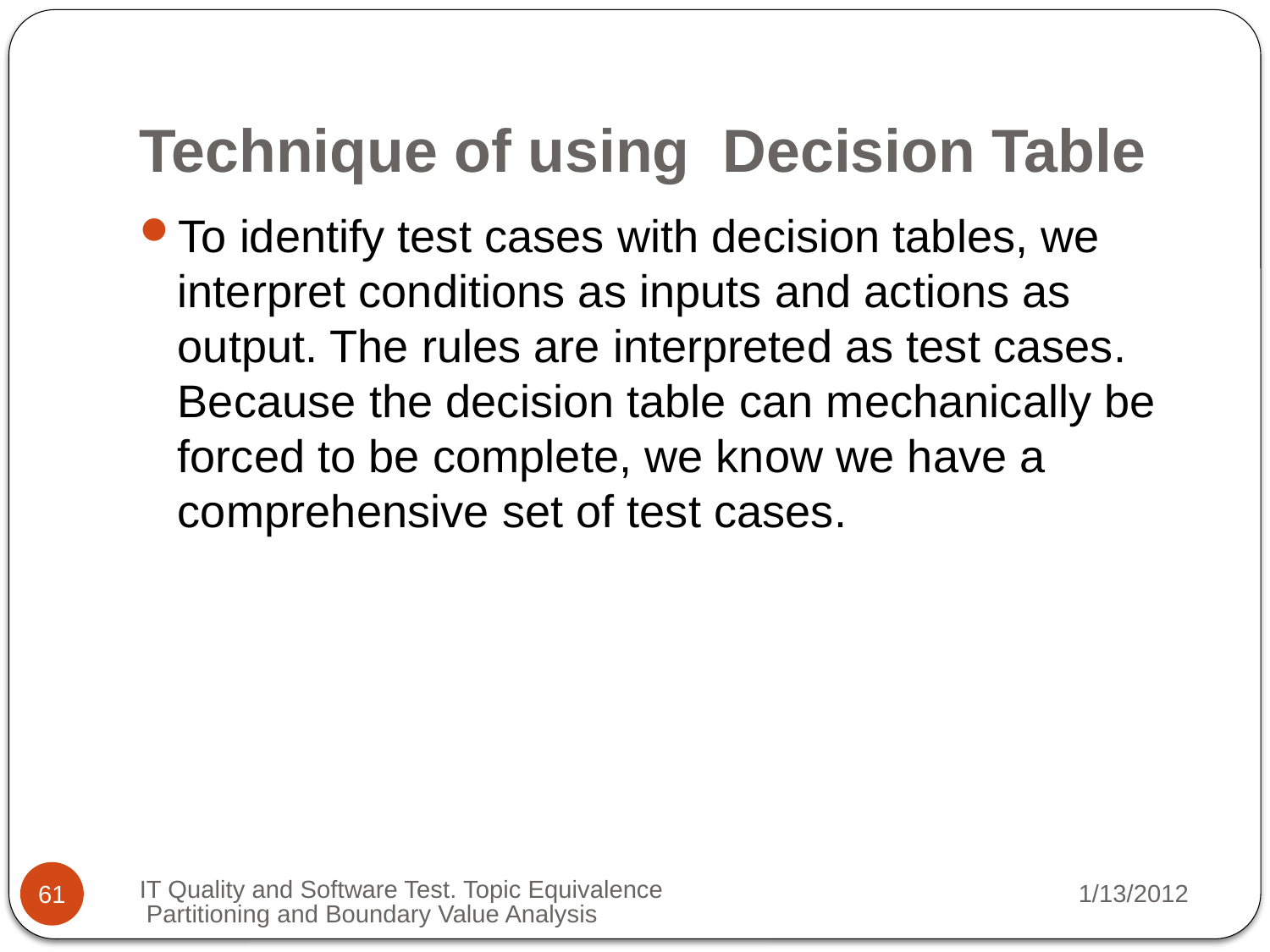

# Technique of using  Decision Table
To identify test cases with decision tables, we interpret conditions as inputs and actions as output. The rules are interpreted as test cases. Because the decision table can mechanically be forced to be complete, we know we have a comprehensive set of test cases.
IT Quality and Software Test. Topic Equivalence Partitioning and Boundary Value Analysis
1/13/2012
61